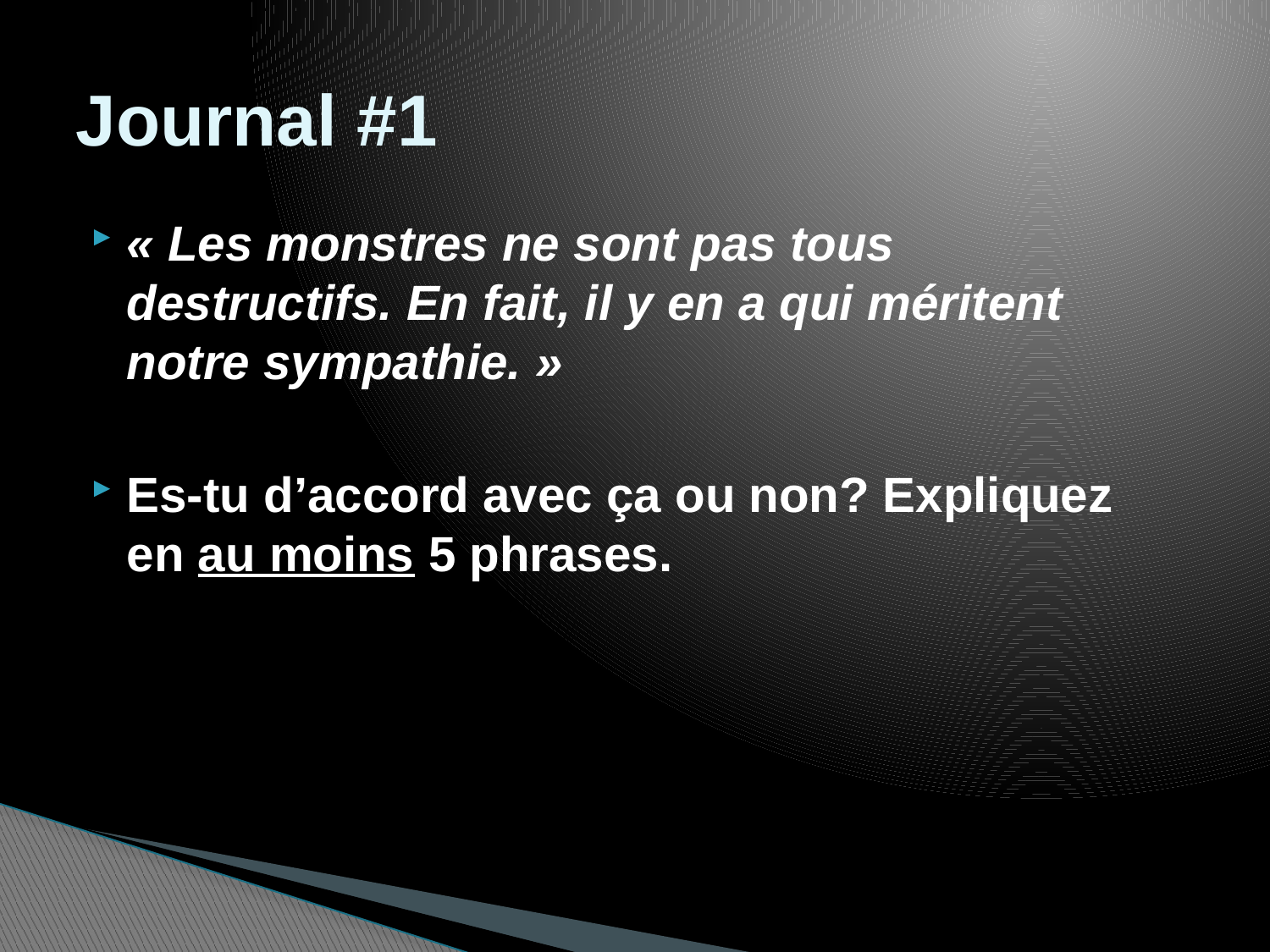

# Journal #1
« Les monstres ne sont pas tous destructifs. En fait, il y en a qui méritent notre sympathie. »

Es-tu d’accord avec ça ou non? Expliquez en au moins 5 phrases.